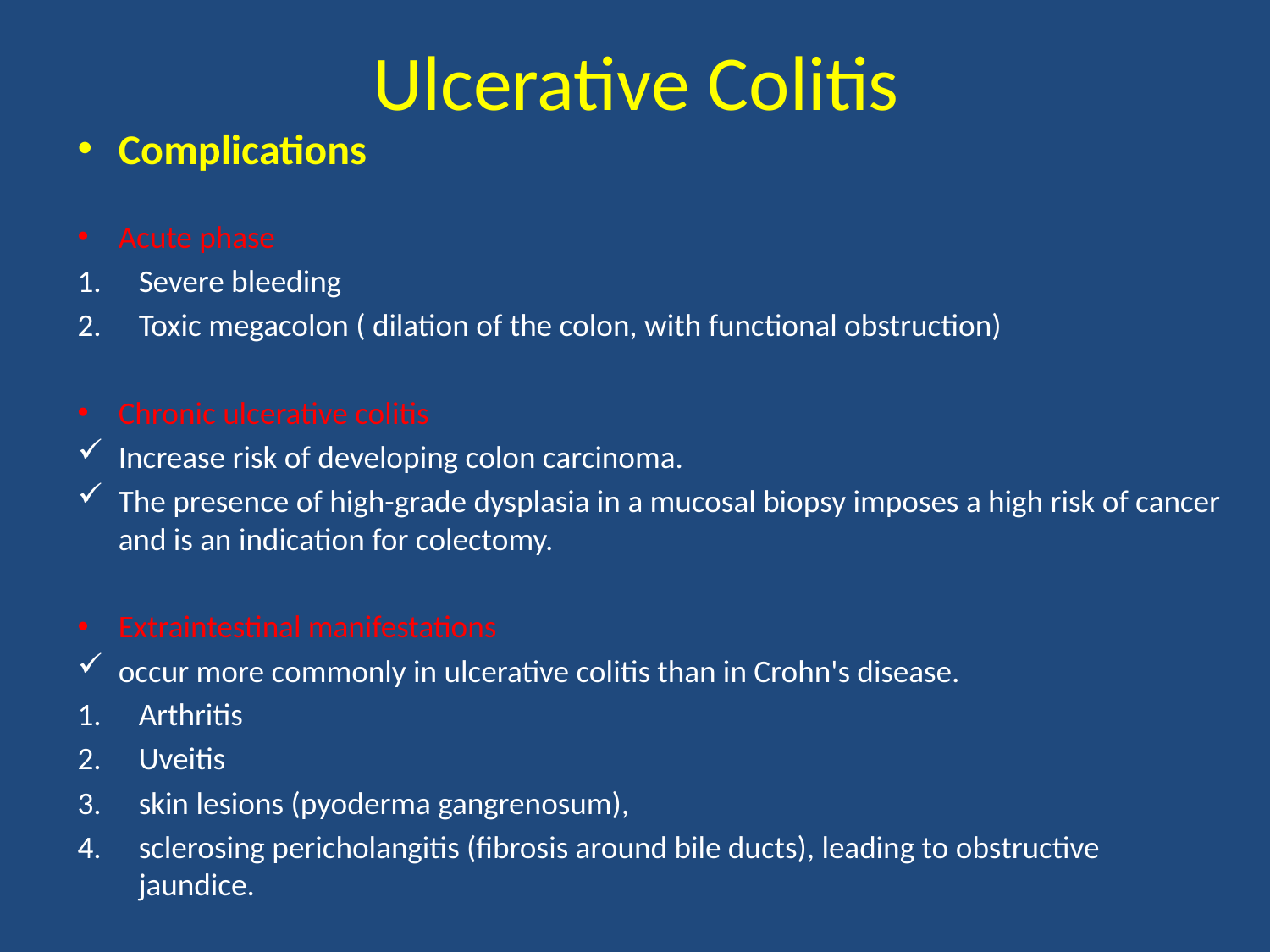

# Ulcerative Colitis
Complications

Acute phase
Severe bleeding
Toxic megacolon ( dilation of the colon, with functional obstruction)

Chronic ulcerative colitis
Increase risk of developing colon carcinoma.
The presence of high-grade dysplasia in a mucosal biopsy imposes a high risk of cancer and is an indication for colectomy.

Extraintestinal manifestations
occur more commonly in ulcerative colitis than in Crohn's disease.
Arthritis
Uveitis
skin lesions (pyoderma gangrenosum),
sclerosing pericholangitis (fibrosis around bile ducts), leading to obstructive jaundice.